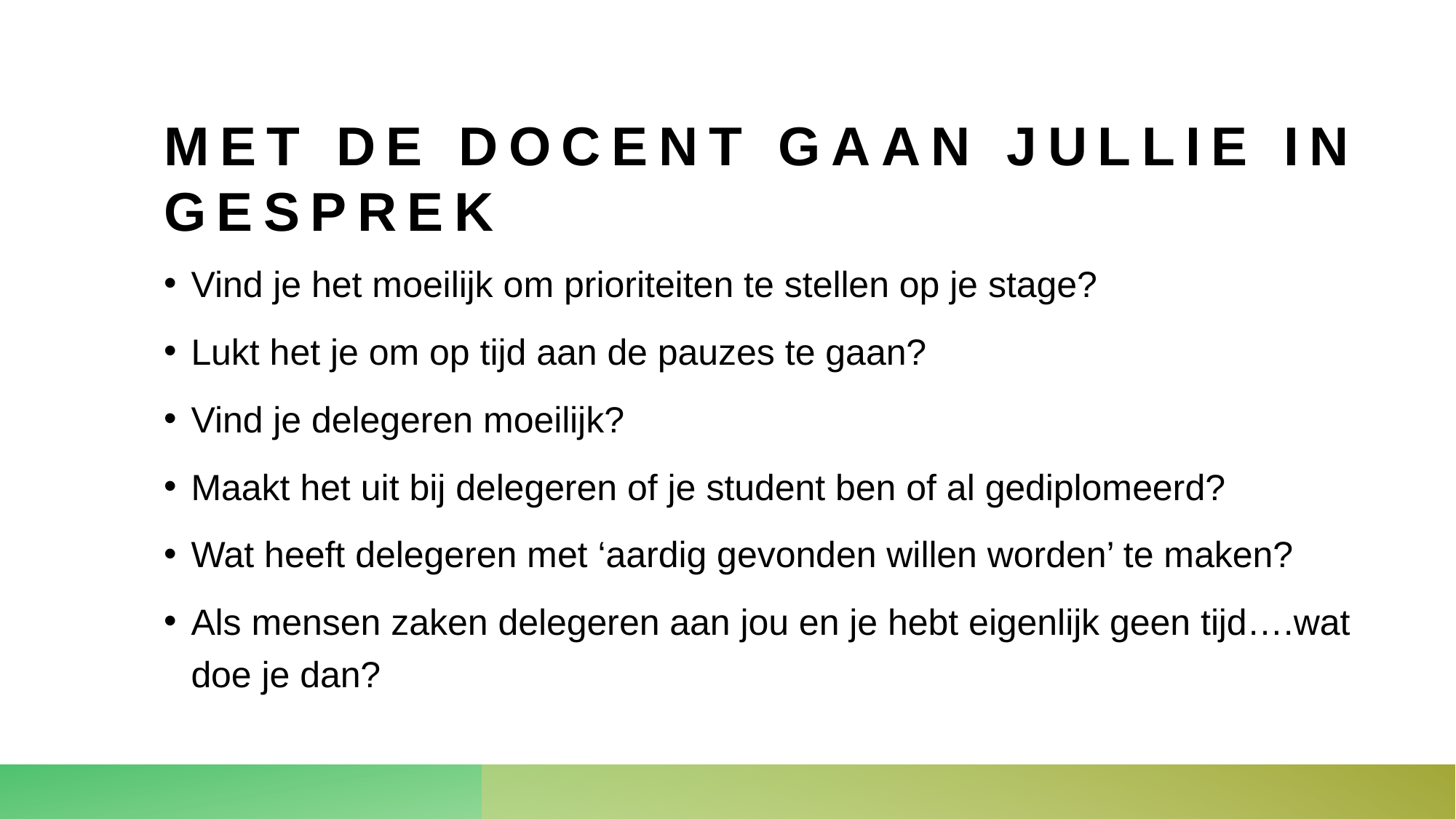

# Met de docent gaan jullie in gesprek
Vind je het moeilijk om prioriteiten te stellen op je stage?
Lukt het je om op tijd aan de pauzes te gaan?
Vind je delegeren moeilijk?
Maakt het uit bij delegeren of je student ben of al gediplomeerd?
Wat heeft delegeren met ‘aardig gevonden willen worden’ te maken?
Als mensen zaken delegeren aan jou en je hebt eigenlijk geen tijd….wat doe je dan?